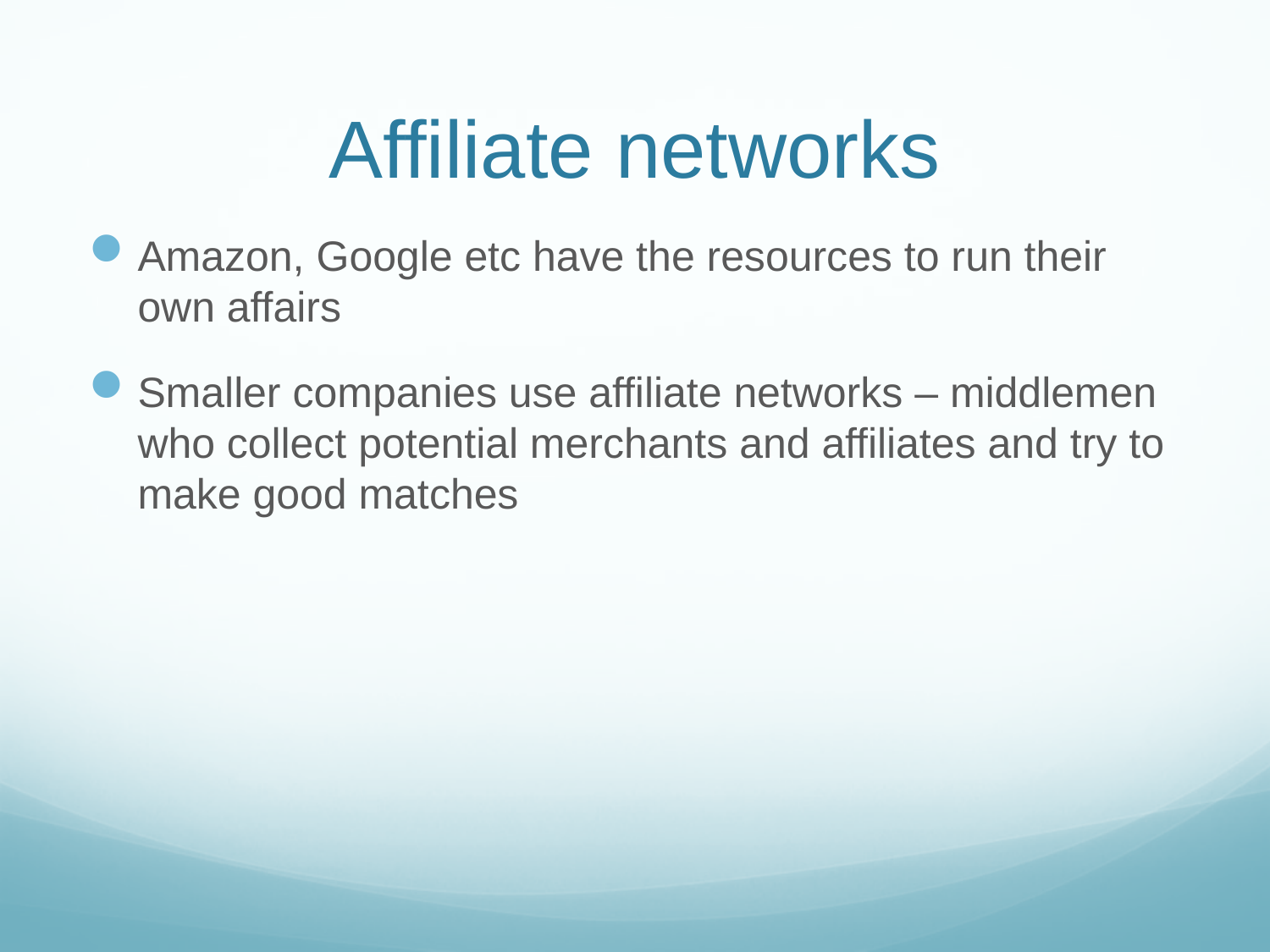

# Affiliate networks
Amazon, Google etc have the resources to run their own affairs
Smaller companies use affiliate networks – middlemen who collect potential merchants and affiliates and try to make good matches